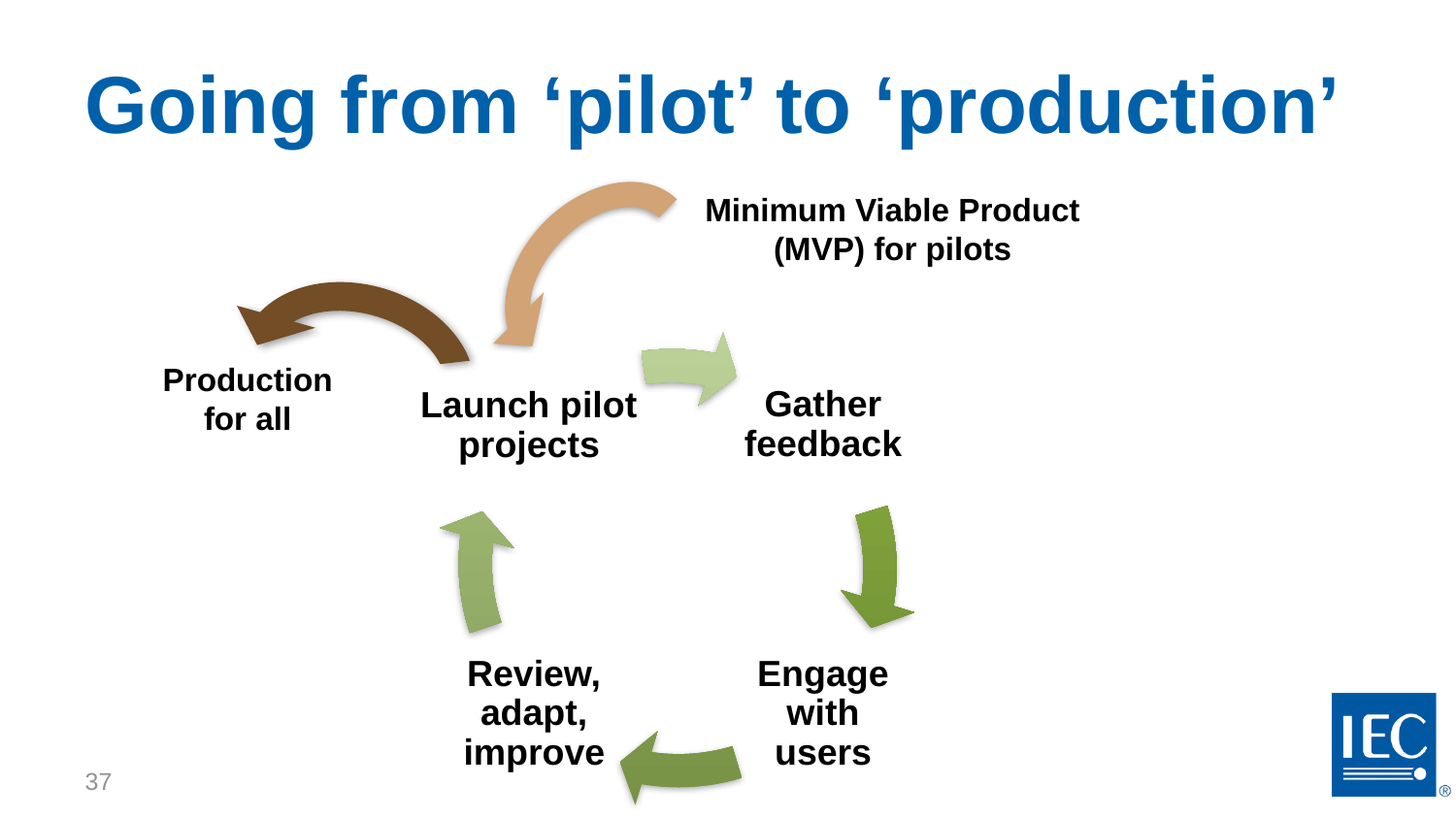

# Going from ‘pilot’ to ‘production’

Minimum Viable Product (MVP) for pilots

Gather feedback
Engage with users
Review, adapt, improve
Launch pilot projects
Production for all
37